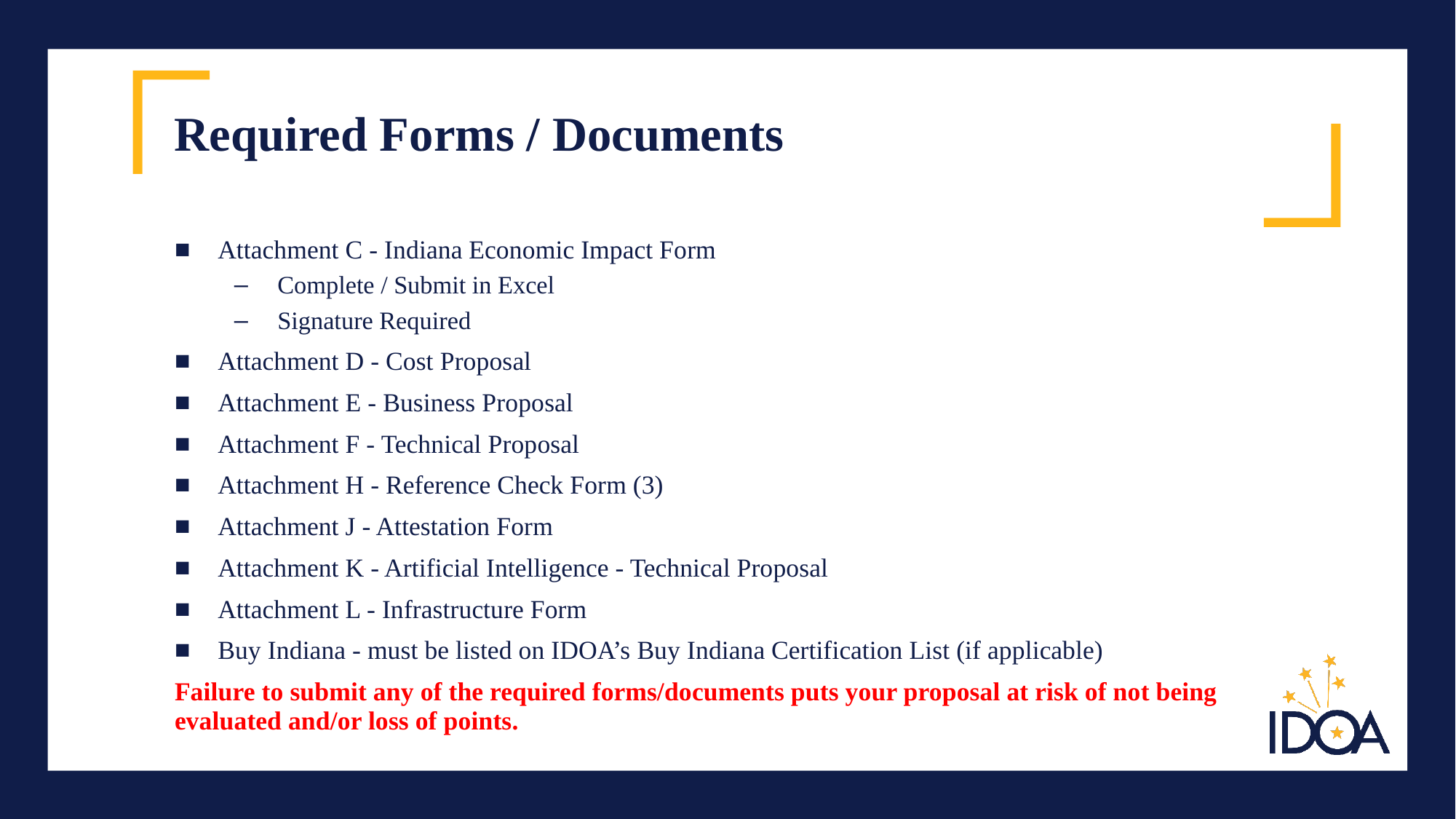

# Required Forms / Documents
Attachment C - Indiana Economic Impact Form
Complete / Submit in Excel
Signature Required
Attachment D - Cost Proposal
Attachment E - Business Proposal
Attachment F - Technical Proposal
Attachment H - Reference Check Form (3)
Attachment J - Attestation Form
Attachment K - Artificial Intelligence - Technical Proposal
Attachment L - Infrastructure Form
Buy Indiana - must be listed on IDOA’s Buy Indiana Certification List (if applicable)
Failure to submit any of the required forms/documents puts your proposal at risk of not being evaluated and/or loss of points.